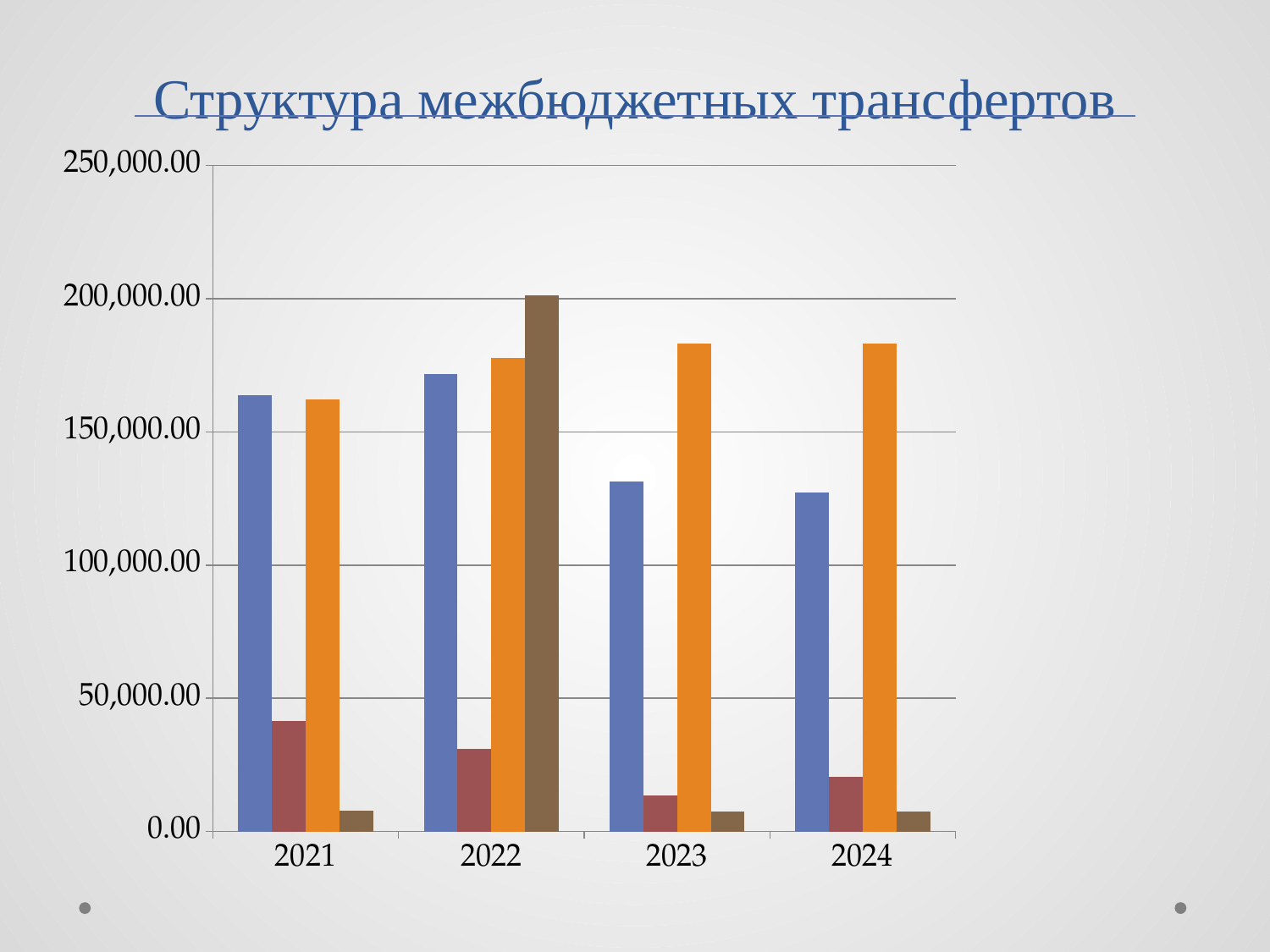

# Структура межбюджетных трансфертов

### Chart

| Category | Дотации | Субсидии | Субвенции | Иные межбюджетные трансферты |
|---|---|---|---|---|
| 2021 | 163937.5 | 41410.5 | 162128.8 | 7788.4 |
| 2022 | 171624.8 | 31134.8 | 177904.6 | 201223.6 |
| 2023 | 131560.7 | 13526.7 | 183293.2 | 7499.5 |
| 2024 | 127353.8 | 20404.1 | 183309.8 | 7499.5 |